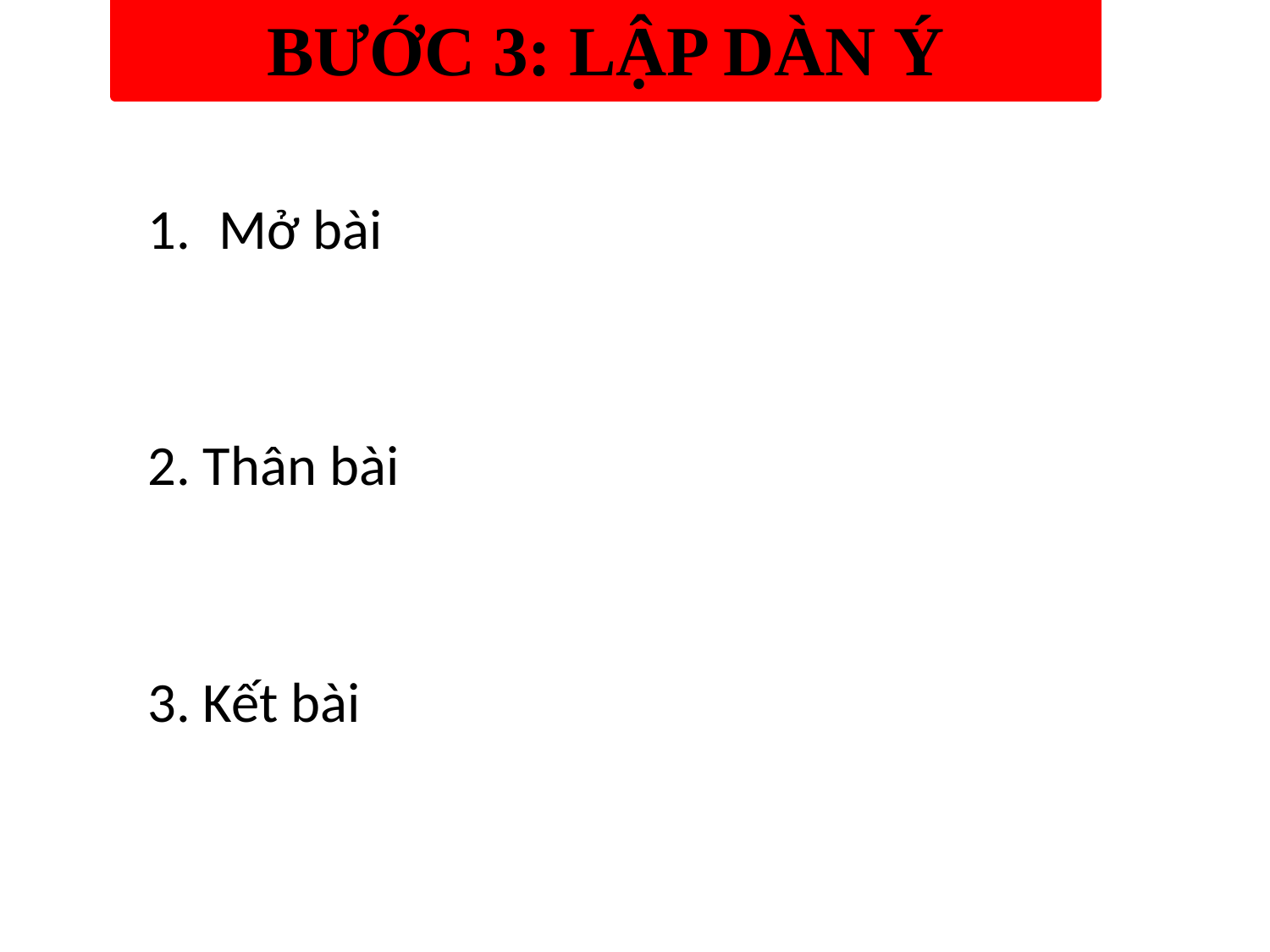

BƯỚC 3: LẬP DÀN Ý
Mở bài

2. Thân bài

3. Kết bài